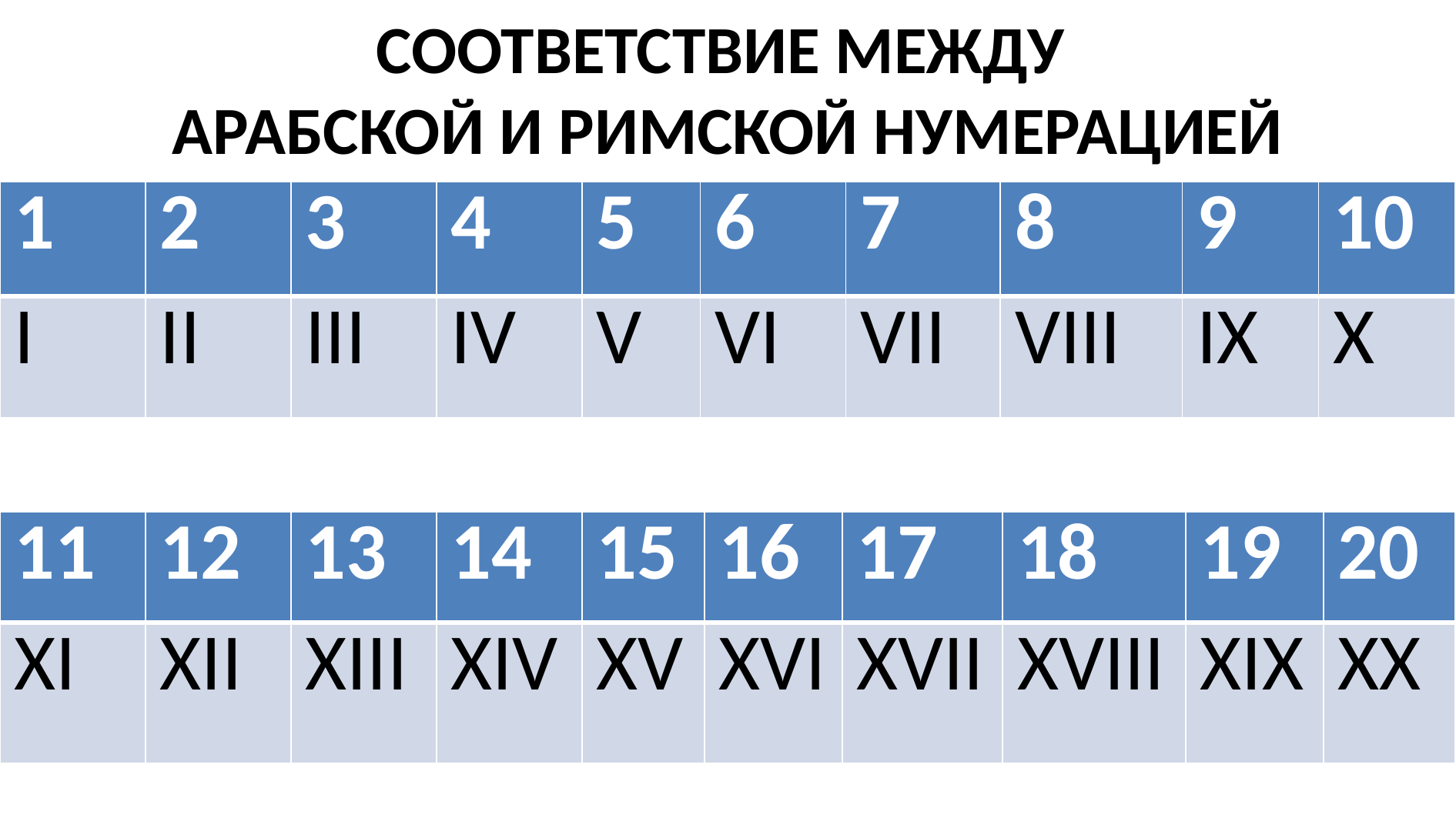

СООТВЕТСТВИЕ МЕЖДУ
АРАБСКОЙ И РИМСКОЙ НУМЕРАЦИЕЙ
| 1 | 2 | 3 | 4 | 5 | 6 | 7 | 8 | 9 | 10 |
| --- | --- | --- | --- | --- | --- | --- | --- | --- | --- |
| I | II | III | IV | V | VI | VII | VIII | IX | X |
| 11 | 12 | 13 | 14 | 15 | 16 | 17 | 18 | 19 | 20 |
| --- | --- | --- | --- | --- | --- | --- | --- | --- | --- |
| XI | XII | XIII | XIV | XV | XVI | XVII | XVIII | XIX | XX |